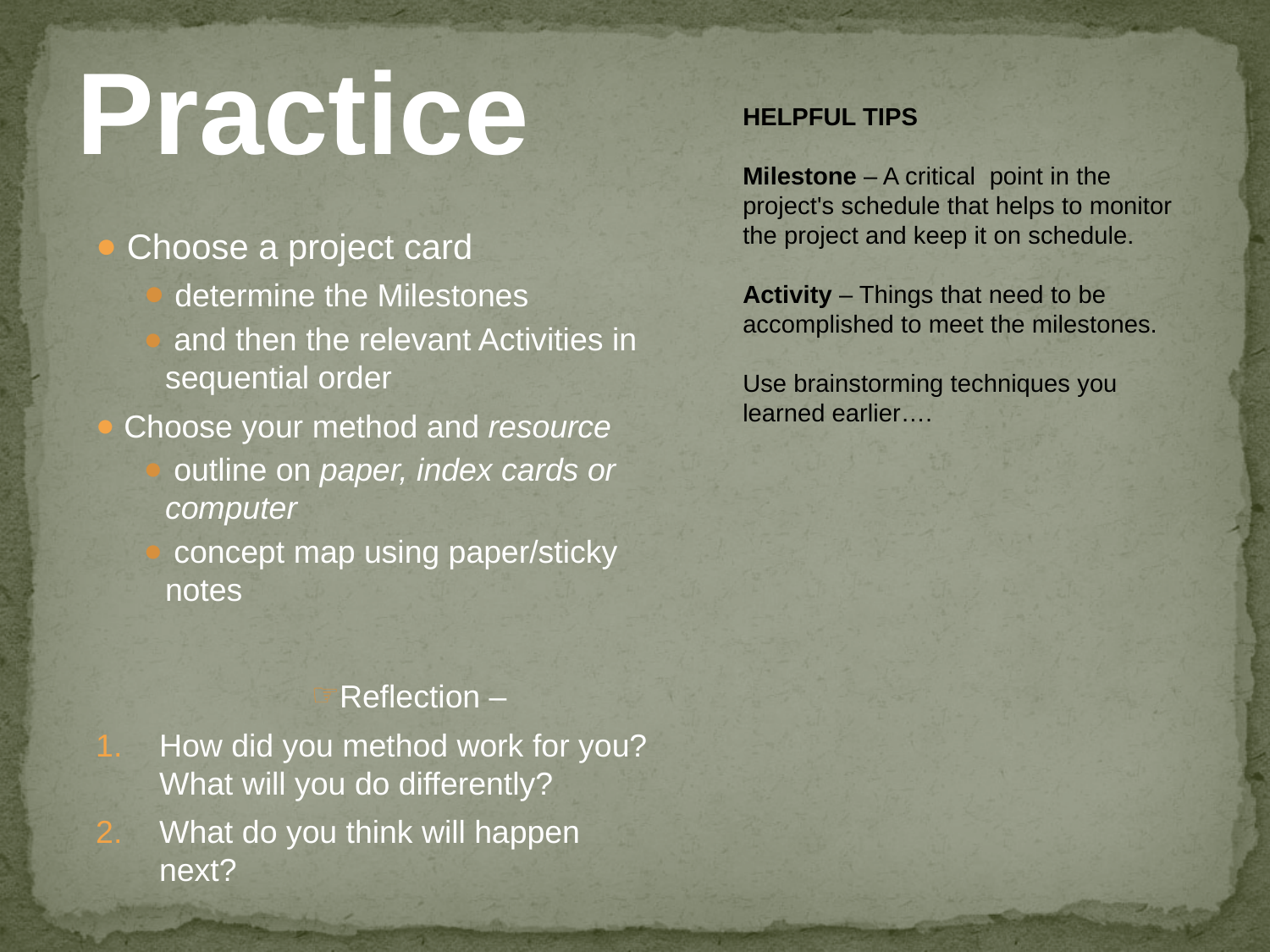

# Practice
HELPFUL TIPS

Milestone – A critical  point in the project's schedule that helps to monitor the project and keep it on schedule.

Activity – Things that need to be accomplished to meet the milestones.

Use brainstorming techniques you learned earlier….
 Choose a project card
 determine the Milestones
 and then the relevant Activities in sequential order
 Choose your method and resource
 outline on paper, index cards or computer
 concept map using paper/sticky notes

Reflection –
How did you method work for you? What will you do differently?
What do you think will happen next?